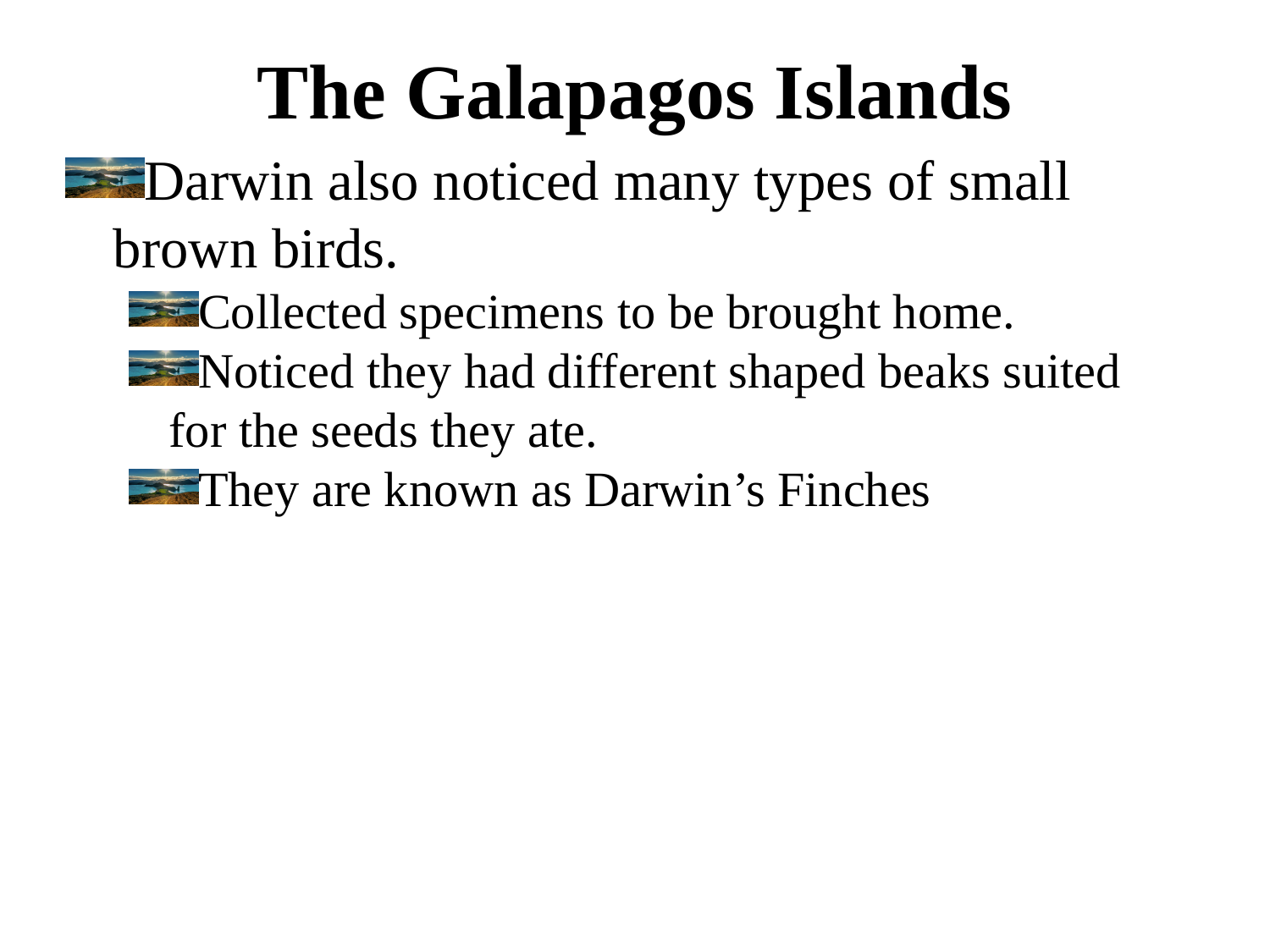

# The Galapagos Islands
Darwin also noticed many types of small brown birds.
Collected specimens to be brought home.
Noticed they had different shaped beaks suited for the seeds they ate.
They are known as Darwin’s Finches